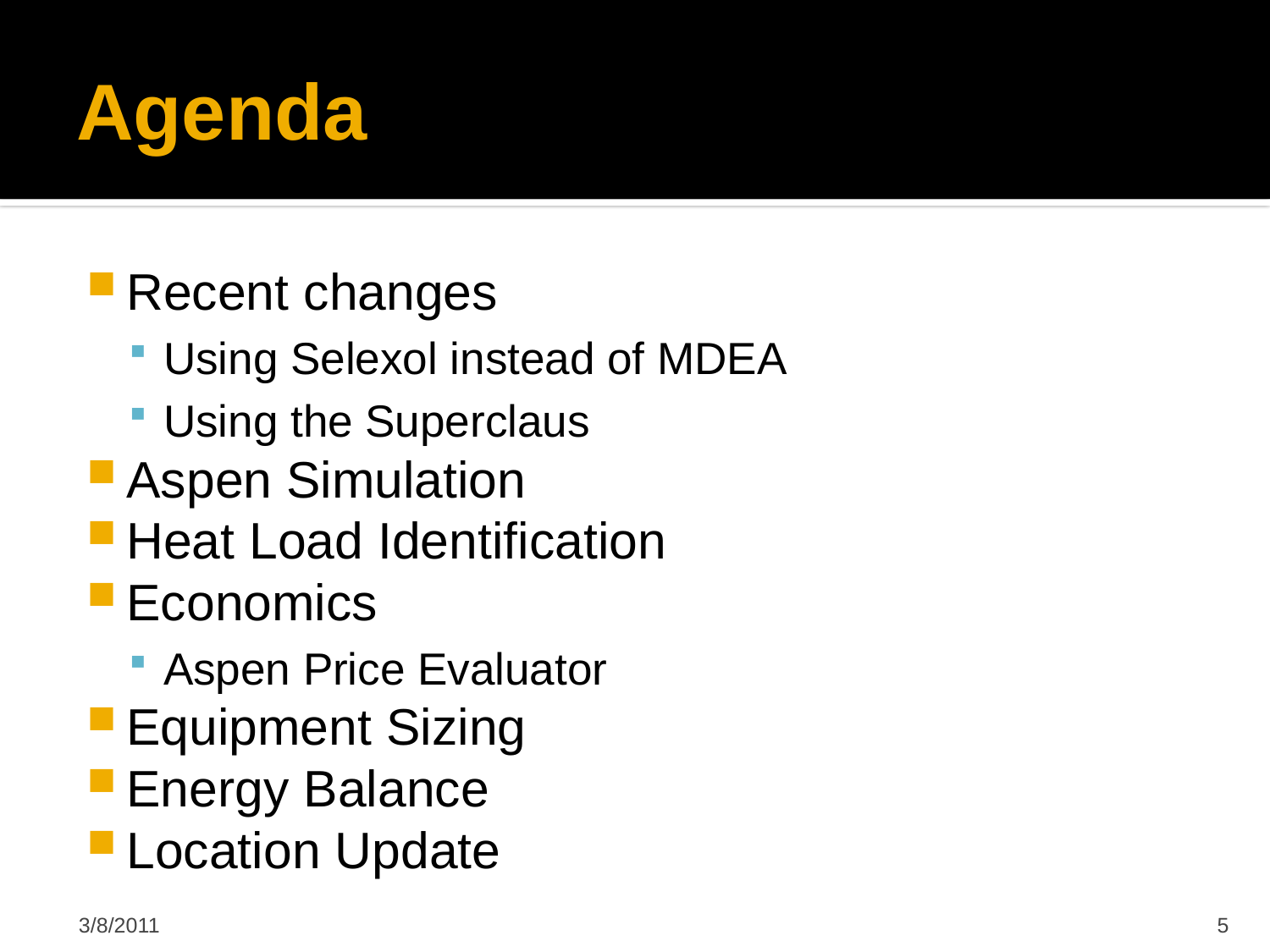

# Agenda
Recent changes
Using Selexol instead of MDEA
Using the Superclaus
Aspen Simulation
Heat Load Identification
Economics
Aspen Price Evaluator
Equipment Sizing
Energy Balance
Location Update

3/8/2011
5